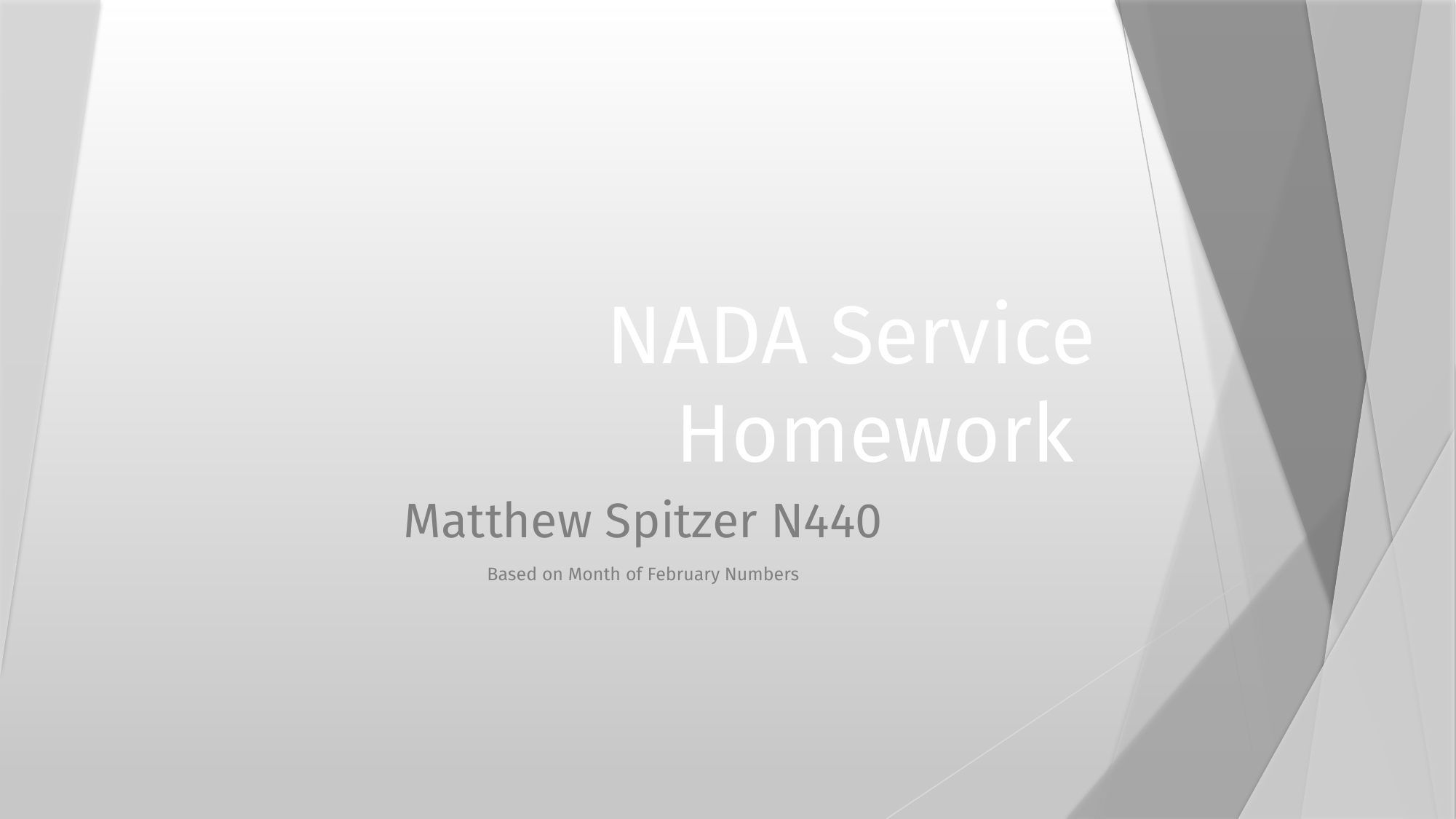

# NADA Service Homework
Matthew Spitzer N440
Based on Month of February Numbers